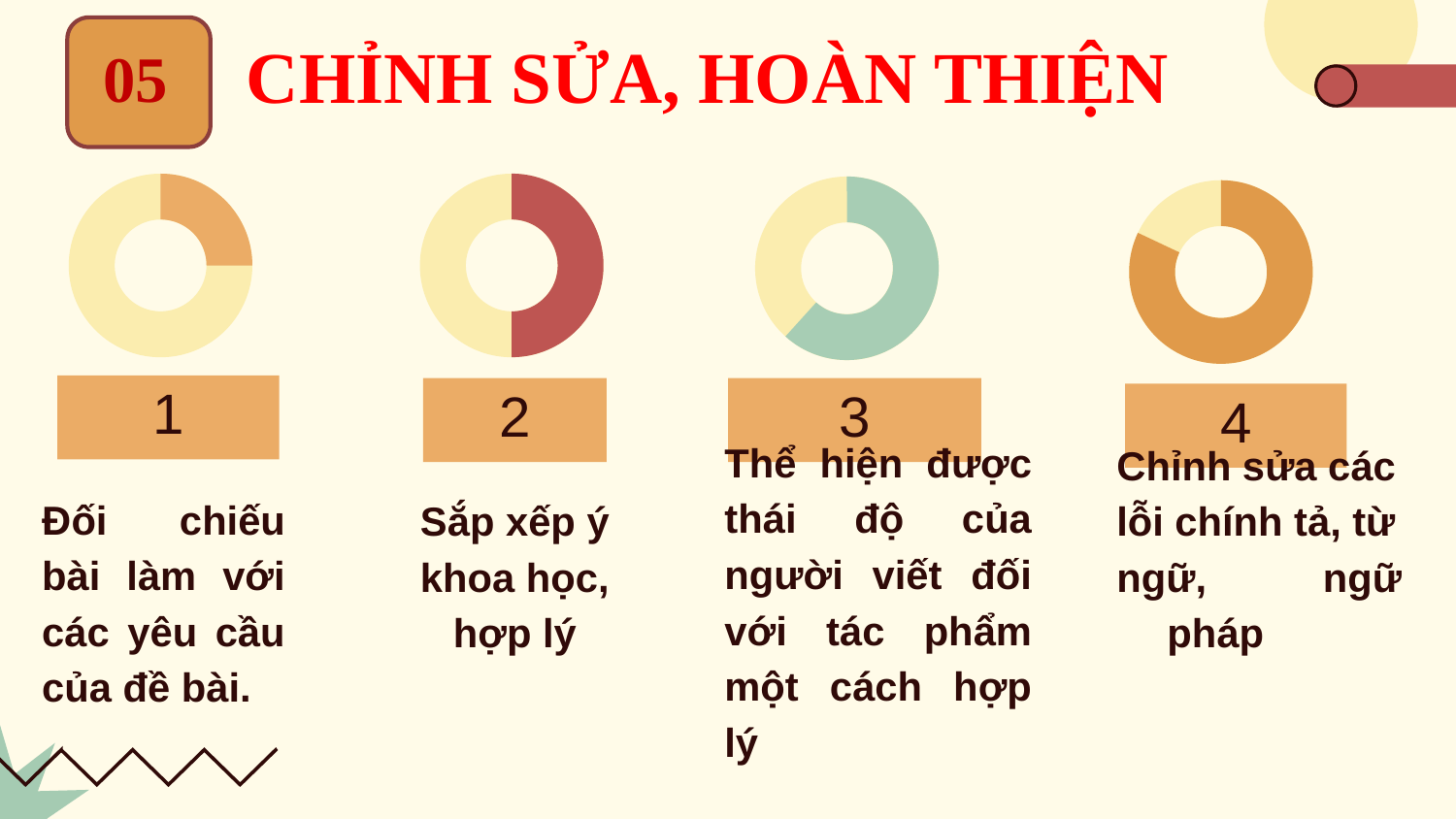

CHỈNH SỬA, HOÀN THIỆN
05

# 1
2
3
4
Thể hiện được thái độ của người viết đối với tác phẩm một cách hợp lý
Sắp xếp ý khoa học, hợp lý
Đối chiếu bài làm với các yêu cầu của đề bài.
Chỉnh sửa các
lỗi chính tả, từ
ngữ, ngữ pháp